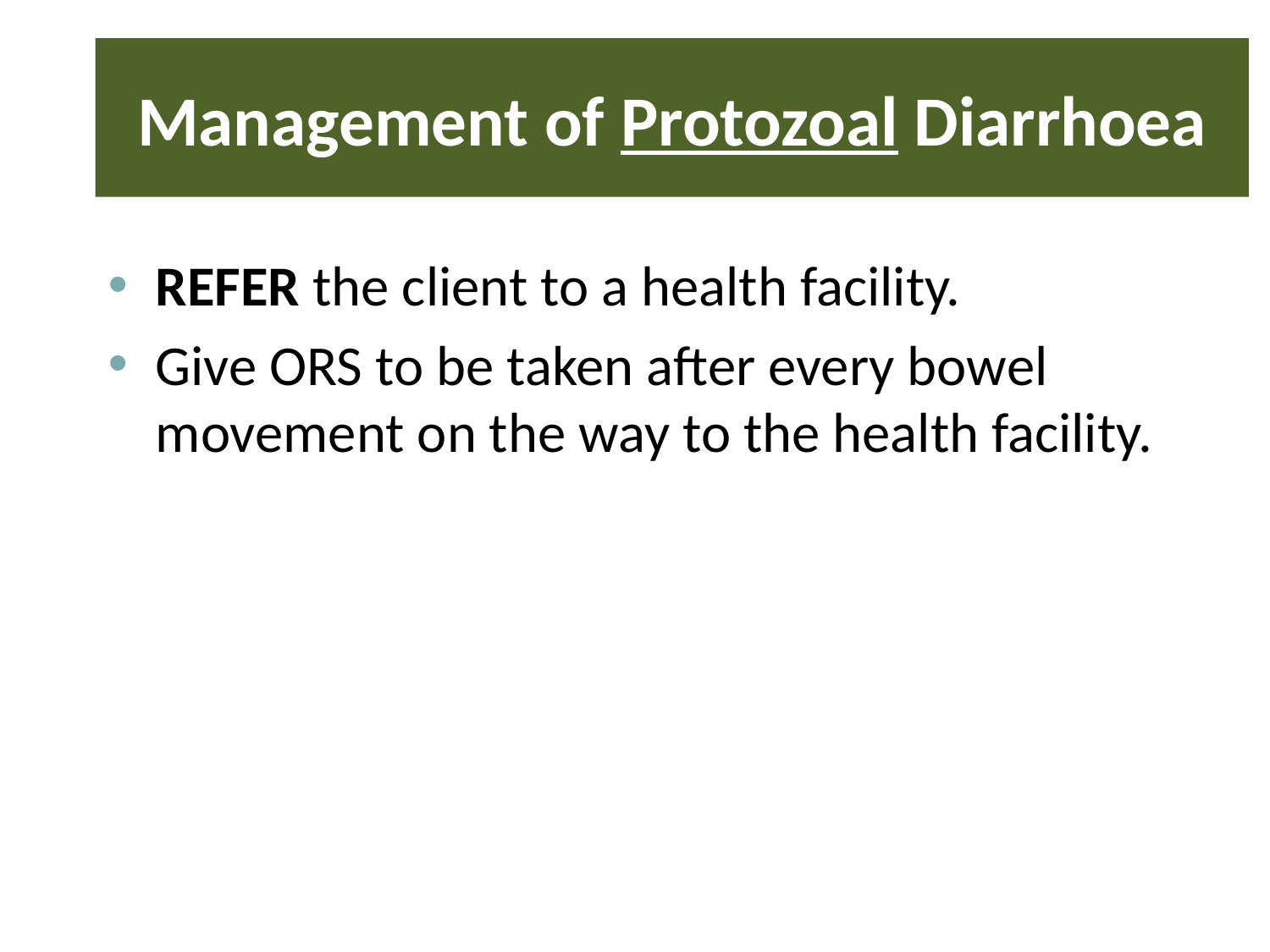

# Management of Protozoal Diarrhoea
REFER the client to a health facility.
Give ORS to be taken after every bowel movement on the way to the health facility.